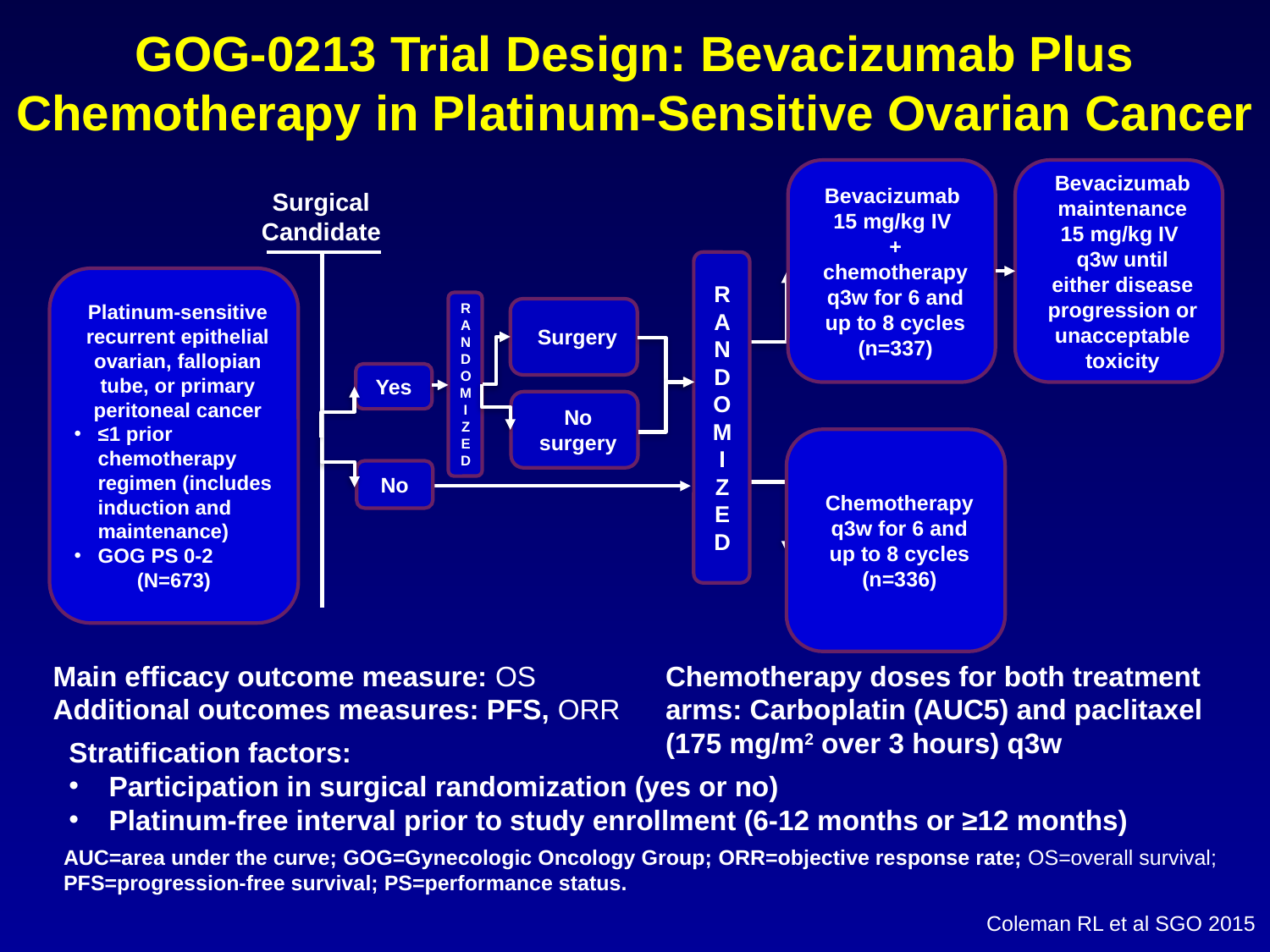

# GOG-0213 Trial Design: Bevacizumab Plus Chemotherapy in Platinum-Sensitive Ovarian Cancer
Bevacizumab
15 mg/kg IV
+ chemotherapy q3w for 6 and up to 8 cycles (n=337)
Bevacizumab maintenance
15 mg/kg IV
q3w until either disease progression or unacceptable toxicity
Surgical
Candidate
R
A
N
D
O
M
I
Z
E
D
Platinum-sensitive recurrent epithelial ovarian, fallopian tube, or primary peritoneal cancer
≤1 prior chemotherapy regimen (includes induction and maintenance)
GOG PS 0-2
(N=673)
R
A
N
D
O
M
I
Z
E
D
Surgery
Yes
No surgery
Chemotherapy q3w for 6 and up to 8 cycles
(n=336)
No
Main efficacy outcome measure: OS
Additional outcomes measures: PFS, ORR
Chemotherapy doses for both treatment arms: Carboplatin (AUC5) and paclitaxel (175 mg/m2 over 3 hours) q3w
Stratification factors:
Participation in surgical randomization (yes or no)
Platinum-free interval prior to study enrollment (6-12 months or ≥12 months)
AUC=area under the curve; GOG=Gynecologic Oncology Group; ORR=objective response rate; OS=overall survival; PFS=progression-free survival; PS=performance status.
Coleman RL et al SGO 2015